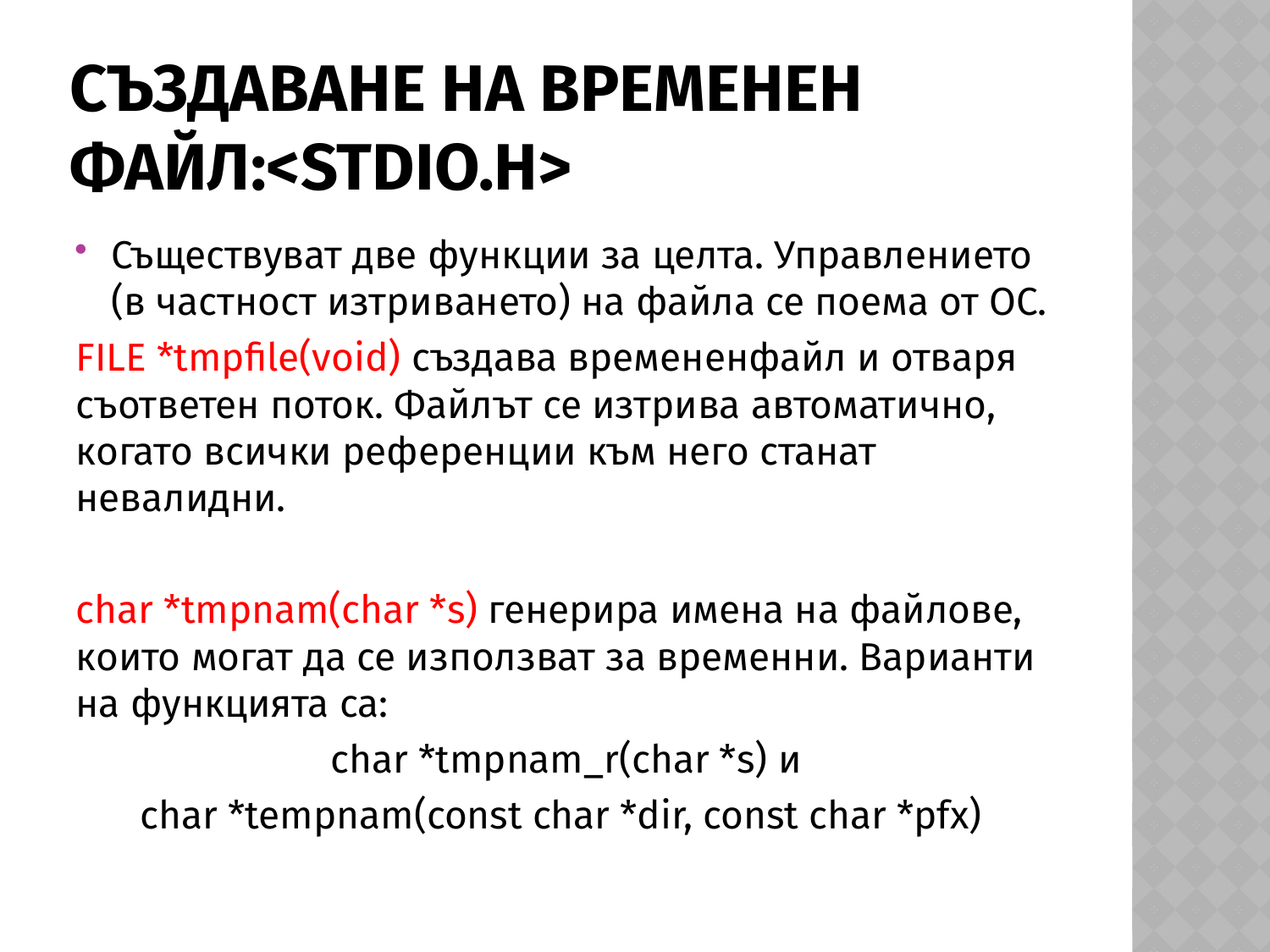

# Създаване на временен файл:<stdio.h>
Съществуват две функции за целта. Управлението (в частност изтриването) на файла се поема от ОС.
FILE *tmpfile(void) създава времененфайл и отваря съответен поток. Файлът се изтрива автоматично, когато всички референции към него станат невалидни.

char *tmpnam(char *s) генерира имена на файлове, които могат да се използват за временни. Варианти на функцията са:
char *tmpnam_r(char *s) и
char *tempnam(const char *dir, const char *pfx)